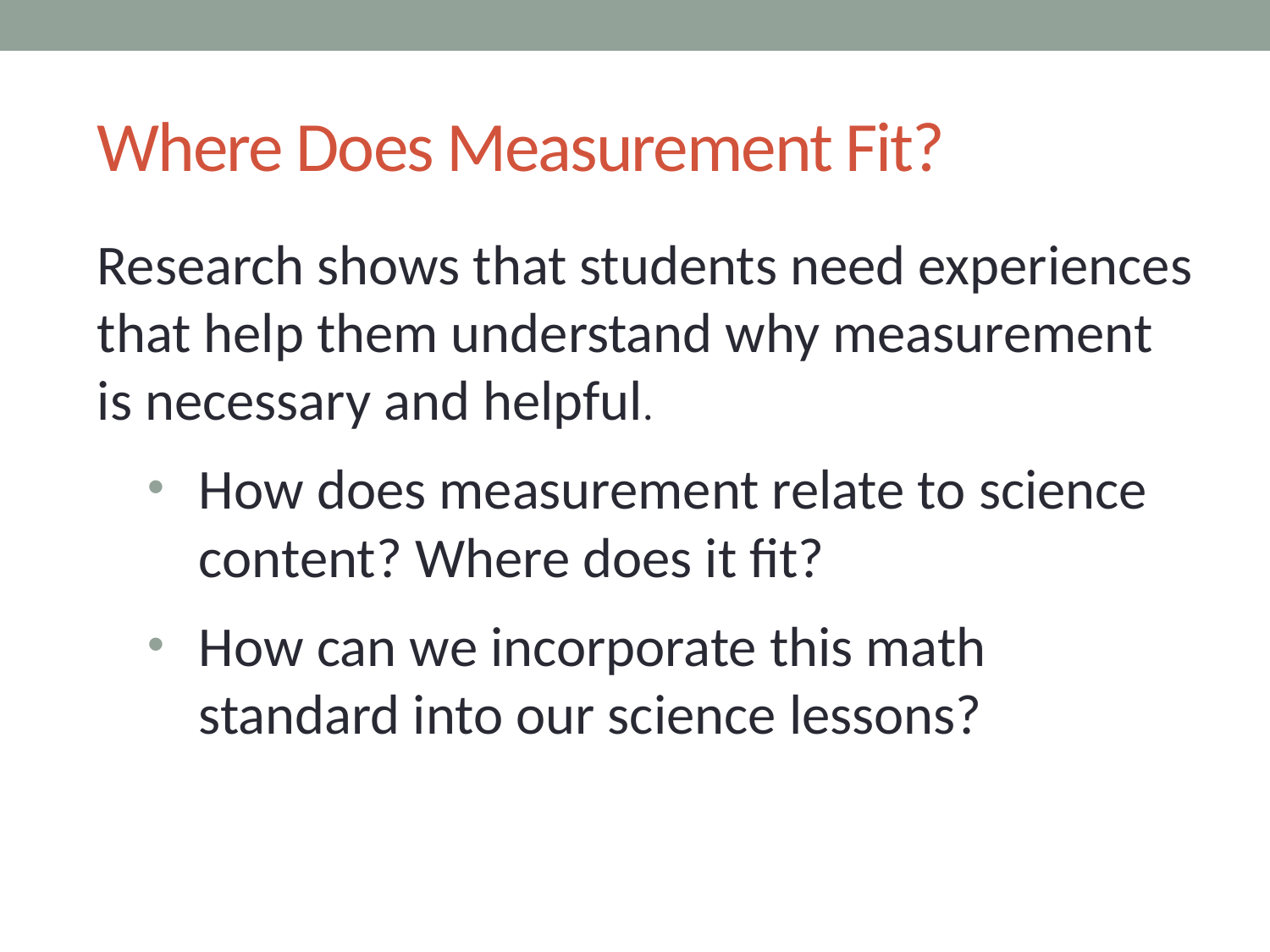

# Where Does Measurement Fit?
Research shows that students need experiences that help them understand why measurement is necessary and helpful.
How does measurement relate to science content? Where does it fit?
How can we incorporate this math standard into our science lessons?